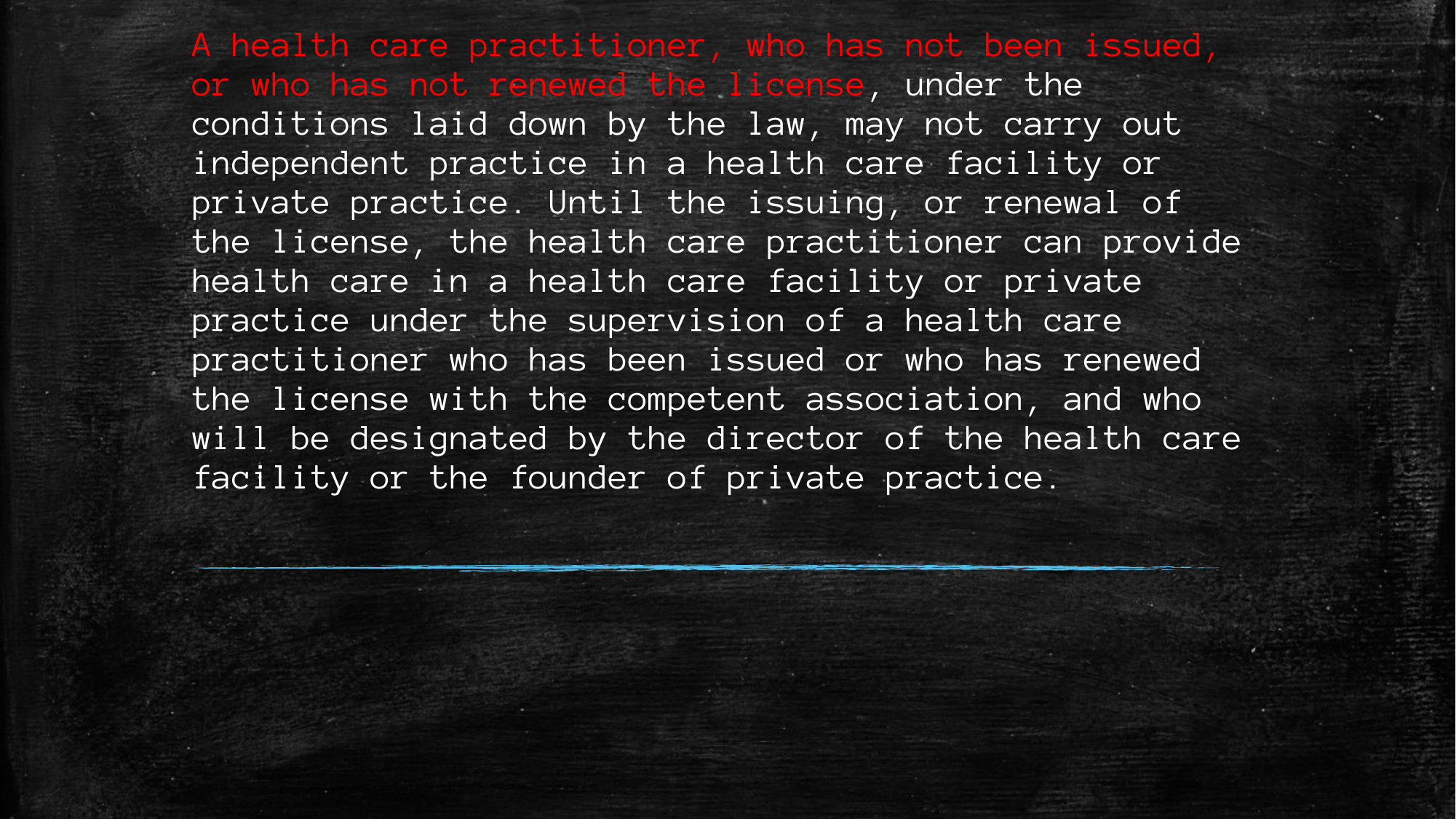

# A health care practitioner, who has not been issued, or who has not renewed the license, under the conditions laid down by the law, may not carry out independent practice in a health care facility or private practice. Until the issuing, or renewal of the license, the health care practitioner can provide health care in a health care facility or private practice under the supervision of a health care practitioner who has been issued or who has renewed the license with the competent association, and who will be designated by the director of the health care facility or the founder of private practice.